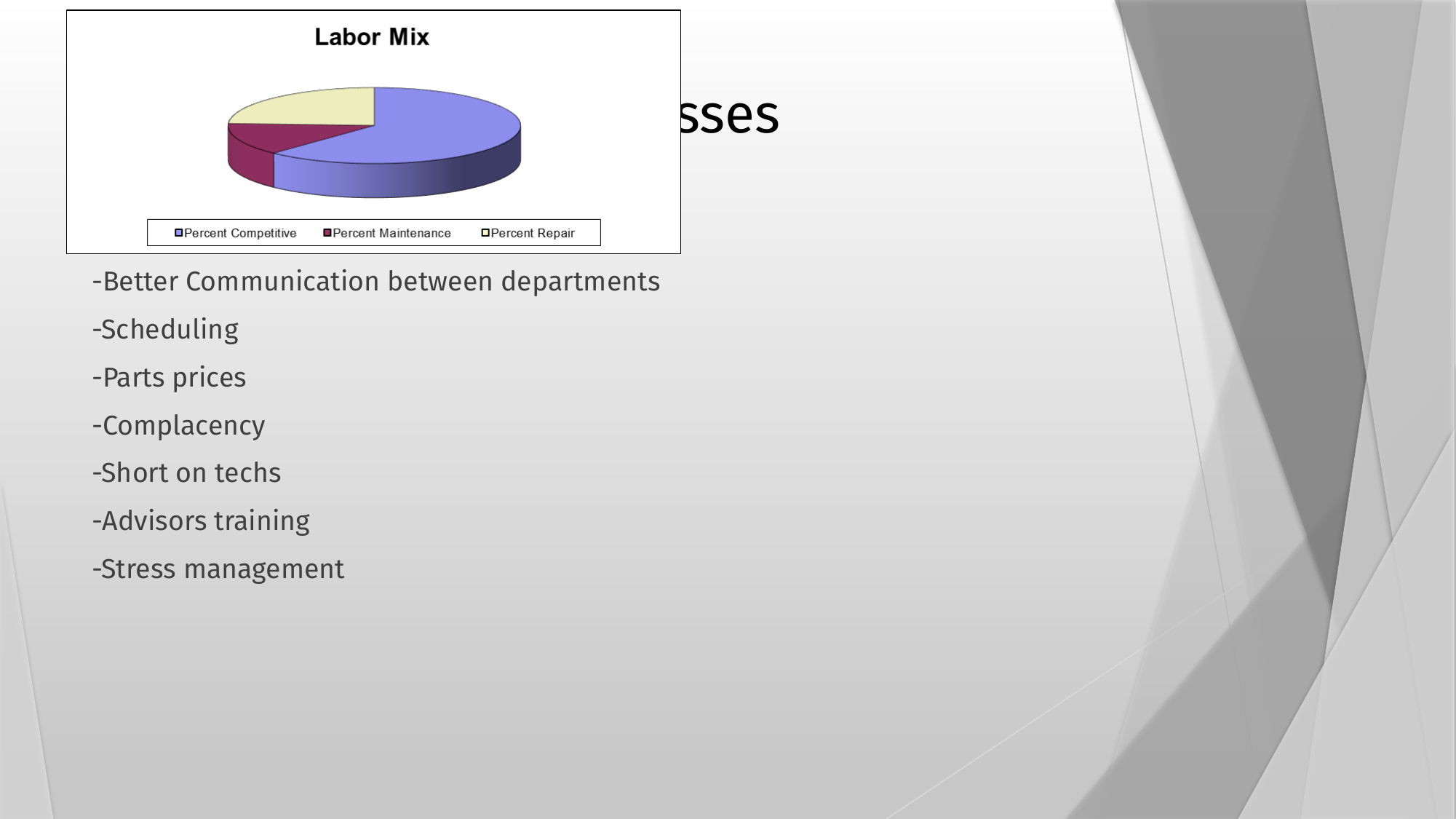

# SWOT Analysis- Weaknesses
-Better Communication between departments
-Scheduling
-Parts prices
-Complacency
-Short on techs
-Advisors training
-Stress management